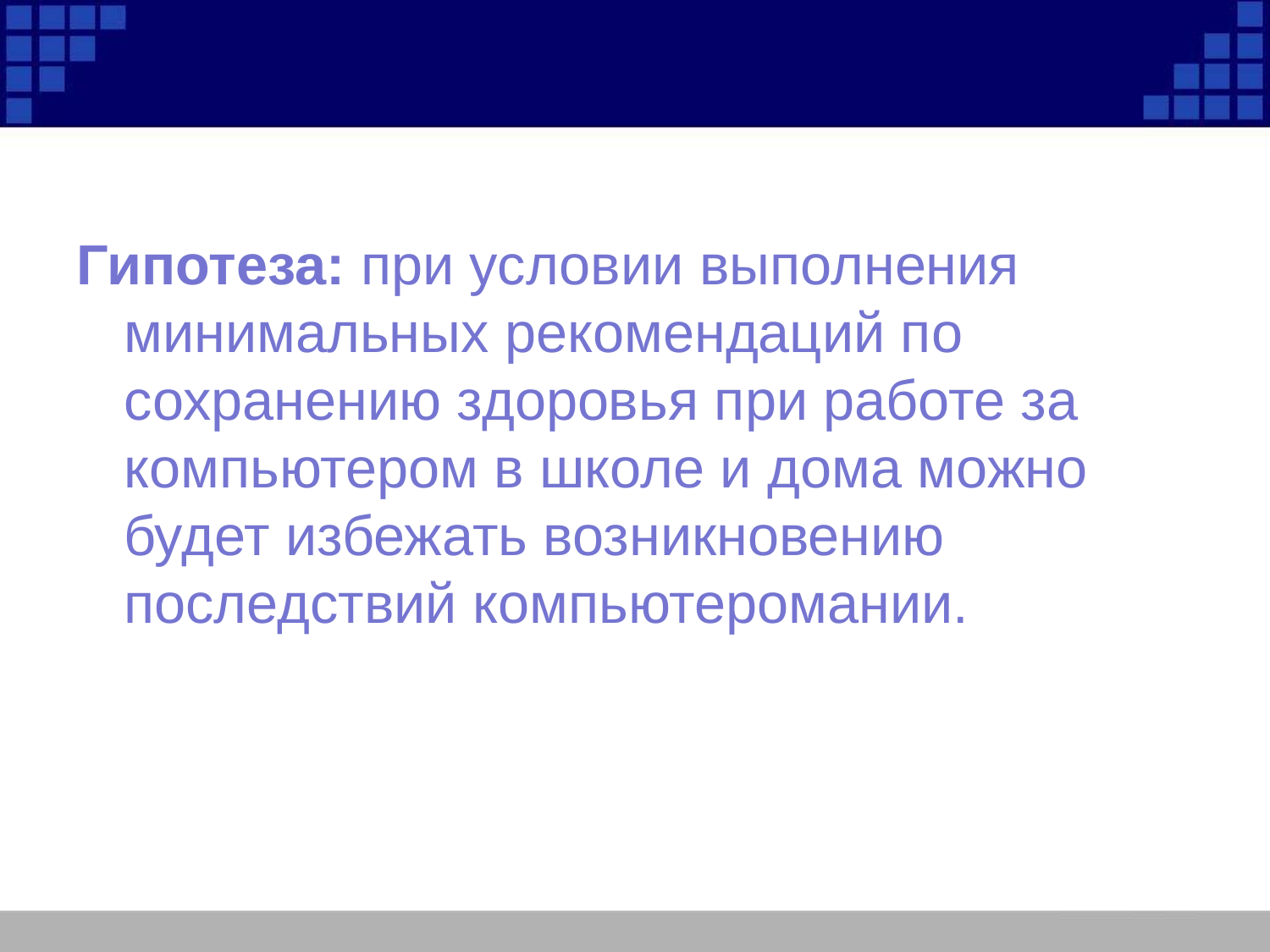

Гипотеза: при условии выполнения минимальных рекомендаций по сохранению здоровья при работе за компьютером в школе и дома можно будет избежать возникновению последствий компьютеромании.